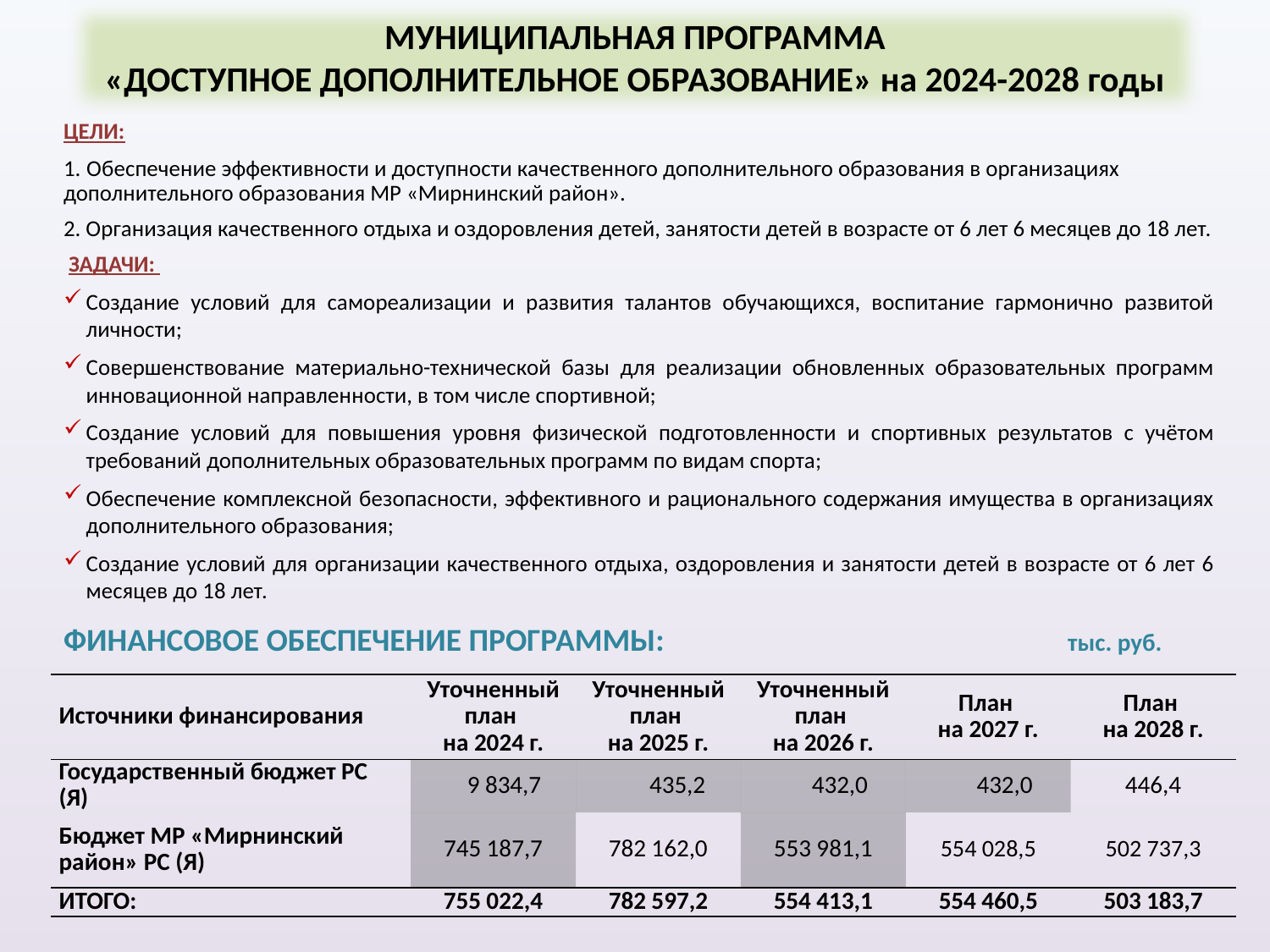

МУНИЦИПАЛЬНАЯ ПРОГРАММА
«ДОСТУПНОЕ ДОПОЛНИТЕЛЬНОЕ ОБРАЗОВАНИЕ» на 2024-2028 годы
ЦЕЛИ:
1. Обеспечение эффективности и доступности качественного дополнительного образования в организациях дополнительного образования МР «Мирнинский район».
2. Организация качественного отдыха и оздоровления детей, занятости детей в возрасте от 6 лет 6 месяцев до 18 лет.
 ЗАДАЧИ:
Создание условий для самореализации и развития талантов обучающихся, воспитание гармонично развитой личности;
Совершенствование материально-технической базы для реализации обновленных образовательных программ инновационной направленности, в том числе спортивной;
Создание условий для повышения уровня физической подготовленности и спортивных результатов с учётом требований дополнительных образовательных программ по видам спорта;
Обеспечение комплексной безопасности, эффективного и рационального содержания имущества в организациях дополнительного образования;
Создание условий для организации качественного отдыха, оздоровления и занятости детей в возрасте от 6 лет 6 месяцев до 18 лет.
ФИНАНСОВОЕ ОБЕСПЕЧЕНИЕ ПРОГРАММЫ:                                                        тыс. руб.
| Источники финансирования | Уточненный план на 2024 г. | Уточненный план на 2025 г. | Уточненный план на 2026 г. | План на 2027 г. | План на 2028 г. |
| --- | --- | --- | --- | --- | --- |
| Государственный бюджет РС (Я) | 9 834,7 | 435,2 | 432,0 | 432,0 | 446,4 |
| Бюджет МР «Мирнинский район» РС (Я) | 745 187,7 | 782 162,0 | 553 981,1 | 554 028,5 | 502 737,3 |
| ИТОГО: | 755 022,4 | 782 597,2 | 554 413,1 | 554 460,5 | 503 183,7 |